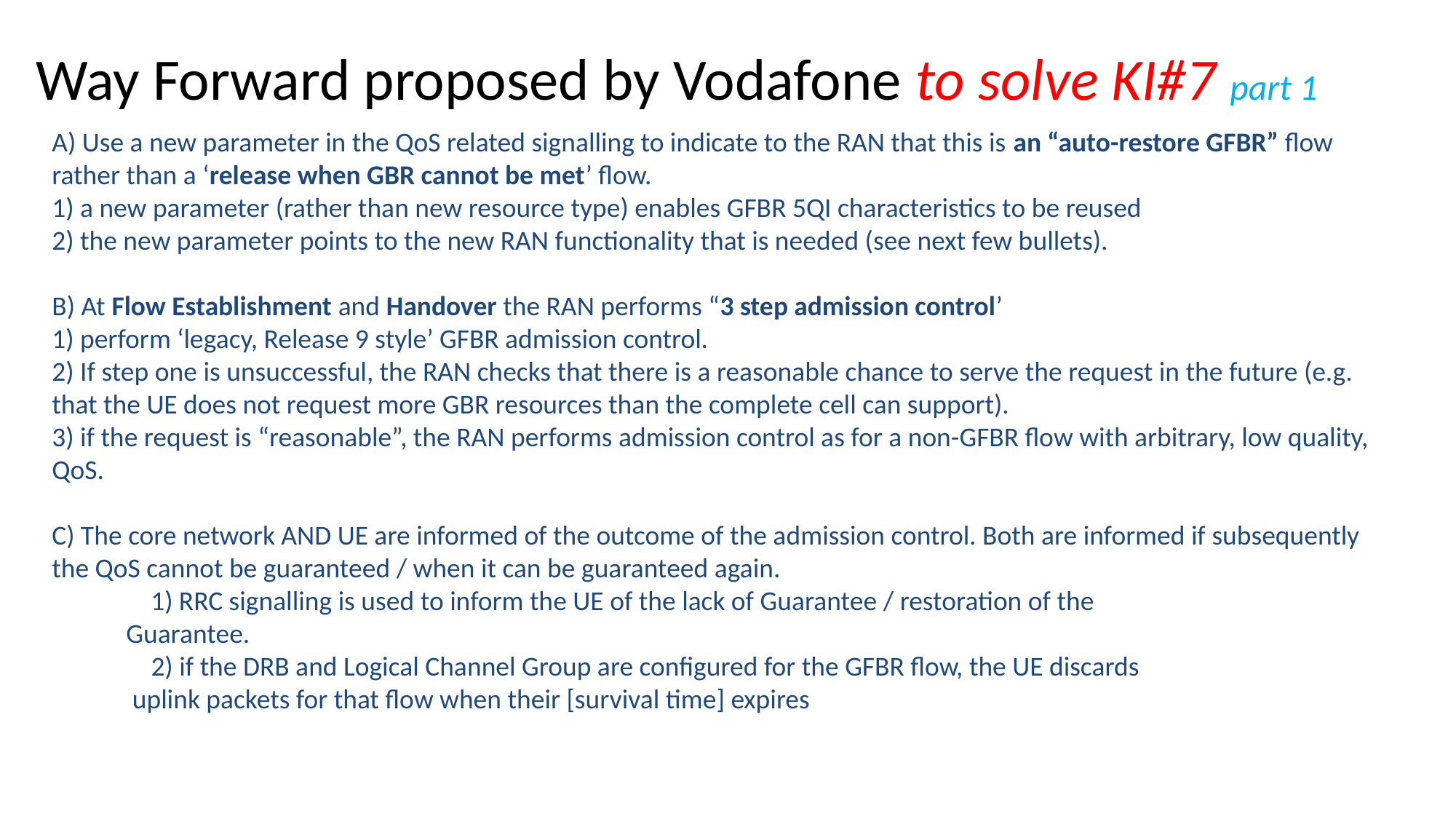

# Way Forward proposed by Vodafone to solve KI#7 part 1
A) Use a new parameter in the QoS related signalling to indicate to the RAN that this is an “auto-restore GFBR” flow rather than a ‘release when GBR cannot be met’ flow.
1) a new parameter (rather than new resource type) enables GFBR 5QI characteristics to be reused
2) the new parameter points to the new RAN functionality that is needed (see next few bullets).
B) At Flow Establishment and Handover the RAN performs “3 step admission control’
1) perform ‘legacy, Release 9 style’ GFBR admission control.
2) If step one is unsuccessful, the RAN checks that there is a reasonable chance to serve the request in the future (e.g. that the UE does not request more GBR resources than the complete cell can support).
3) if the request is “reasonable”, the RAN performs admission control as for a non-GFBR flow with arbitrary, low quality, QoS.

C) The core network AND UE are informed of the outcome of the admission control. Both are informed if subsequently the QoS cannot be guaranteed / when it can be guaranteed again.
                1) RRC signalling is used to inform the UE of the lack of Guarantee / restoration of the
            Guarantee.
                2) if the DRB and Logical Channel Group are configured for the GFBR flow, the UE discards
             uplink packets for that flow when their [survival time] expires